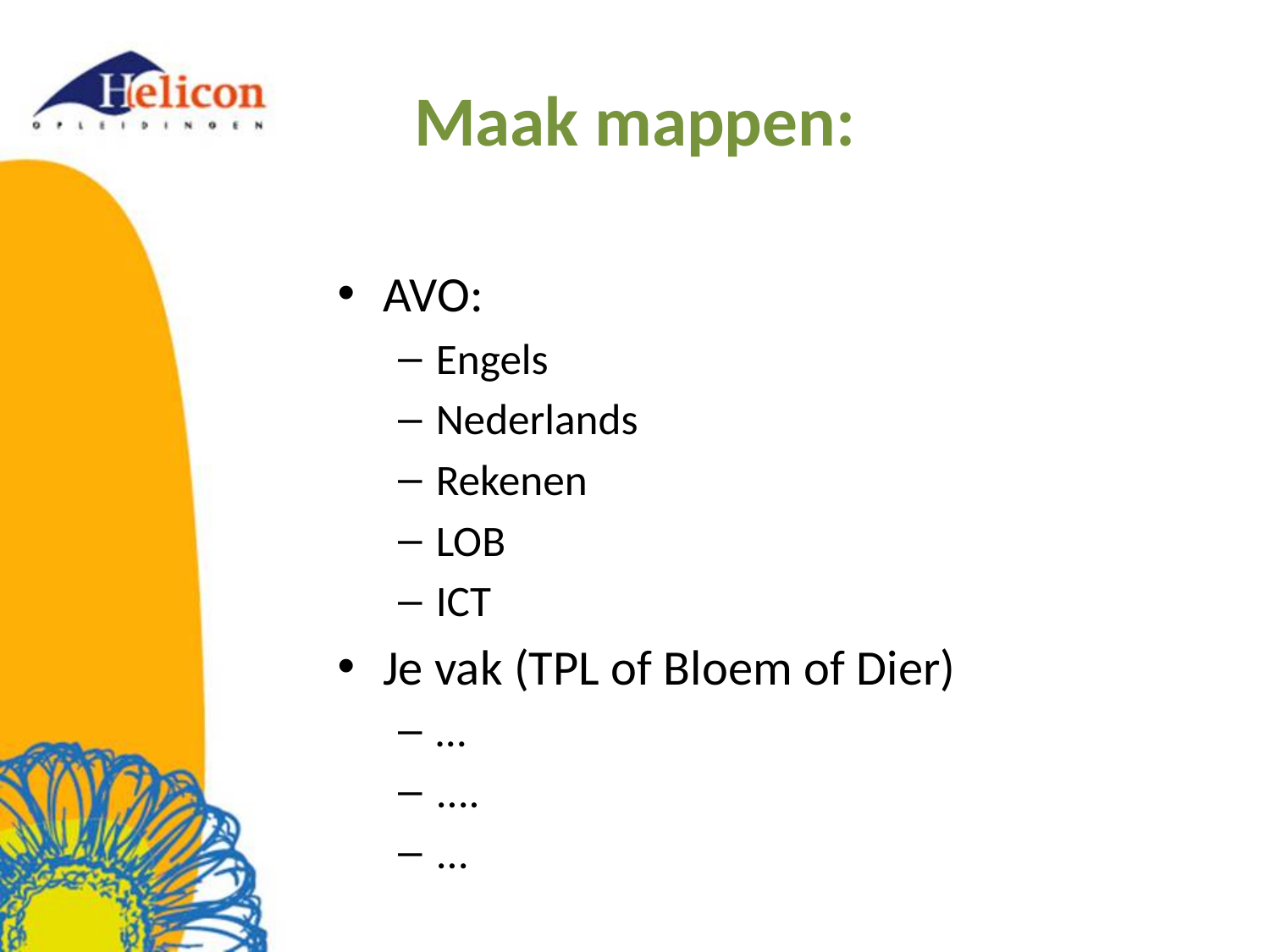

# Maak mappen:
AVO:
Engels
Nederlands
Rekenen
LOB
ICT
Je vak (TPL of Bloem of Dier)
…
....
...